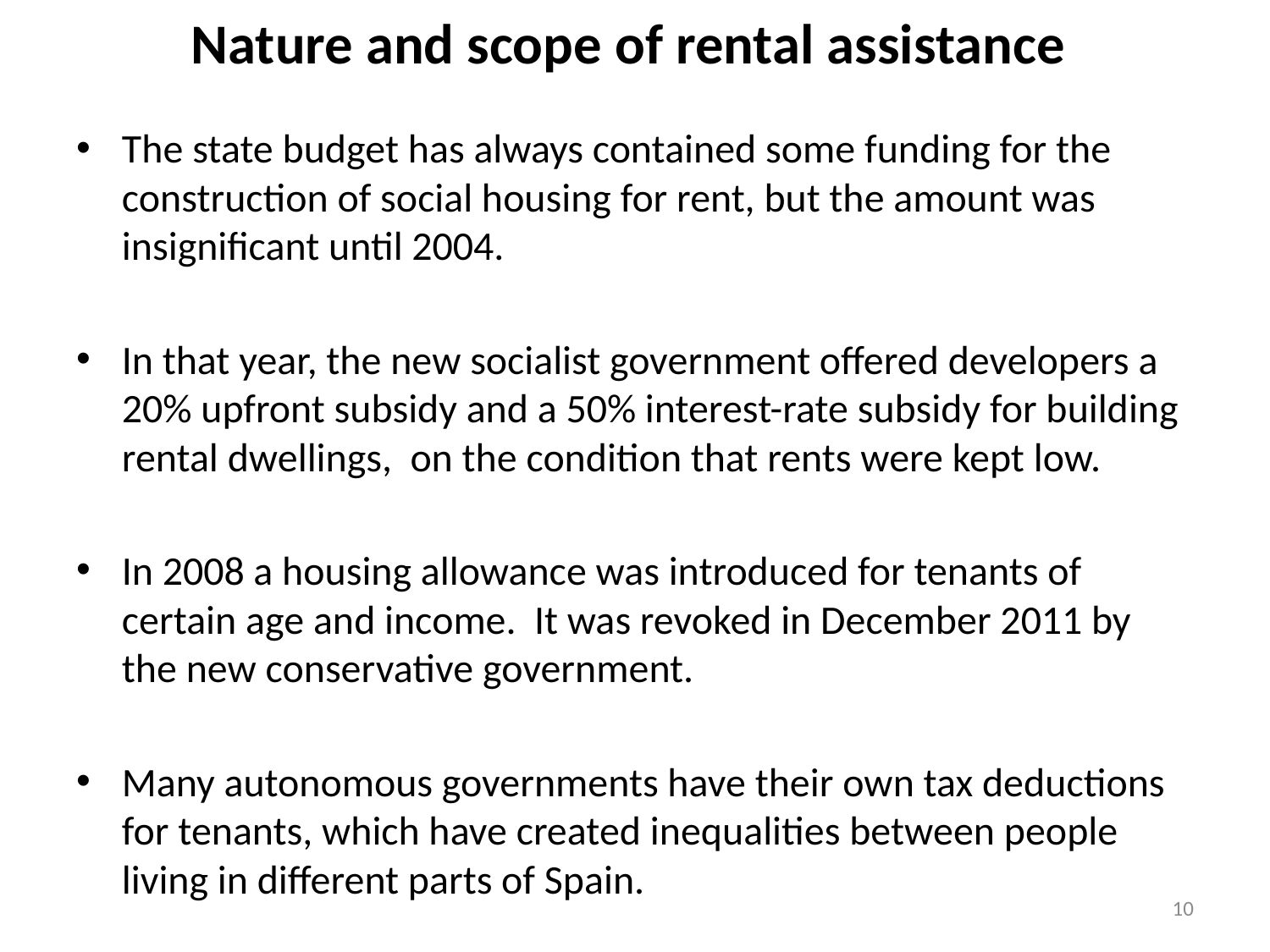

# Nature and scope of rental assistance
The state budget has always contained some funding for the construction of social housing for rent, but the amount was insignificant until 2004.

In that year, the new socialist government offered developers a 20% upfront subsidy and a 50% interest-rate subsidy for building rental dwellings,  on the condition that rents were kept low.

In 2008 a housing allowance was introduced for tenants of certain age and income.  It was revoked in December 2011 by the new conservative government.

Many autonomous governments have their own tax deductions for tenants, which have created inequalities between people living in different parts of Spain.
10